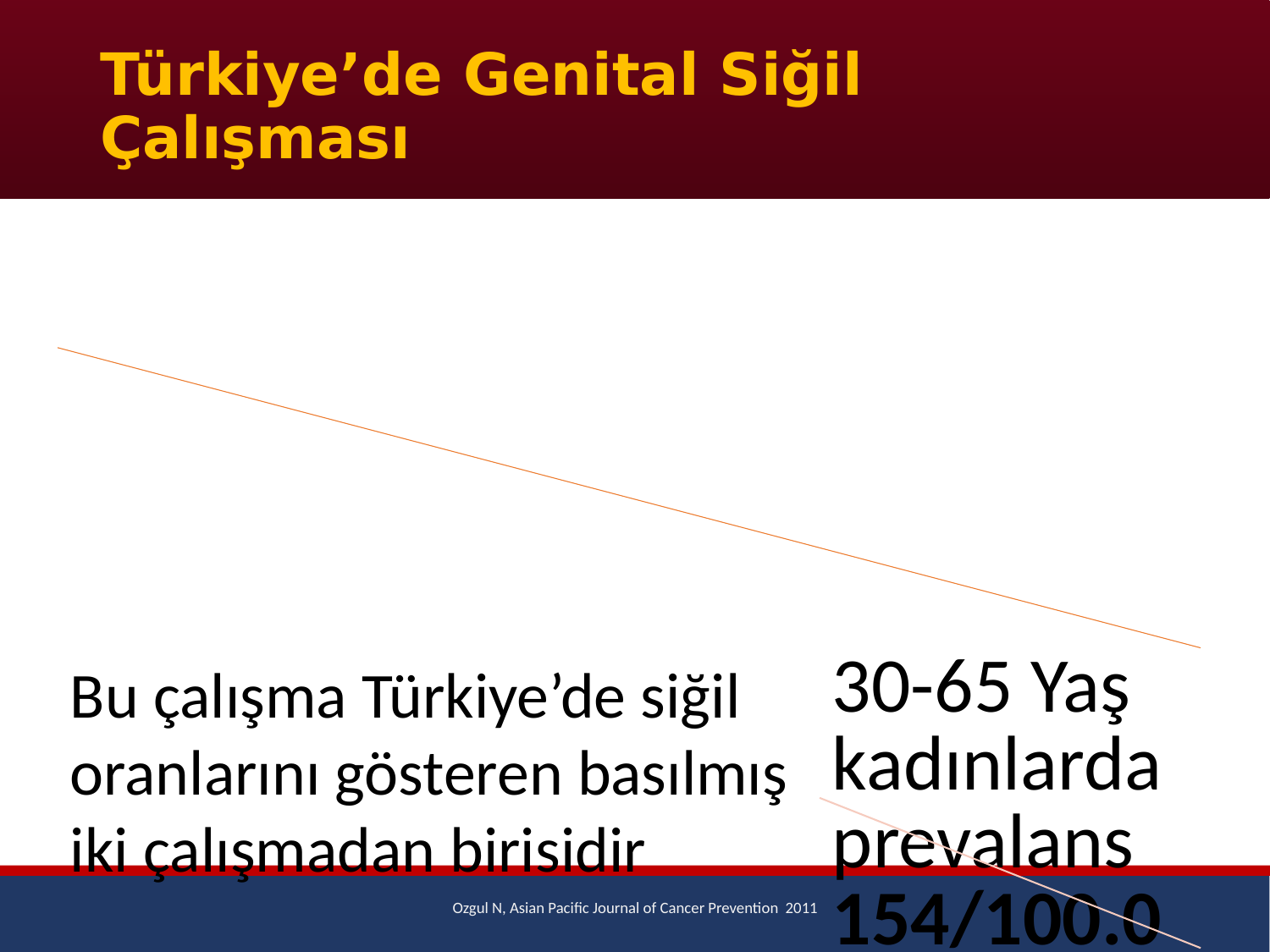

# Türkiye’de Genital Siğil Çalışması

Ozgul N, Asian Pacific Journal of Cancer Prevention  2011